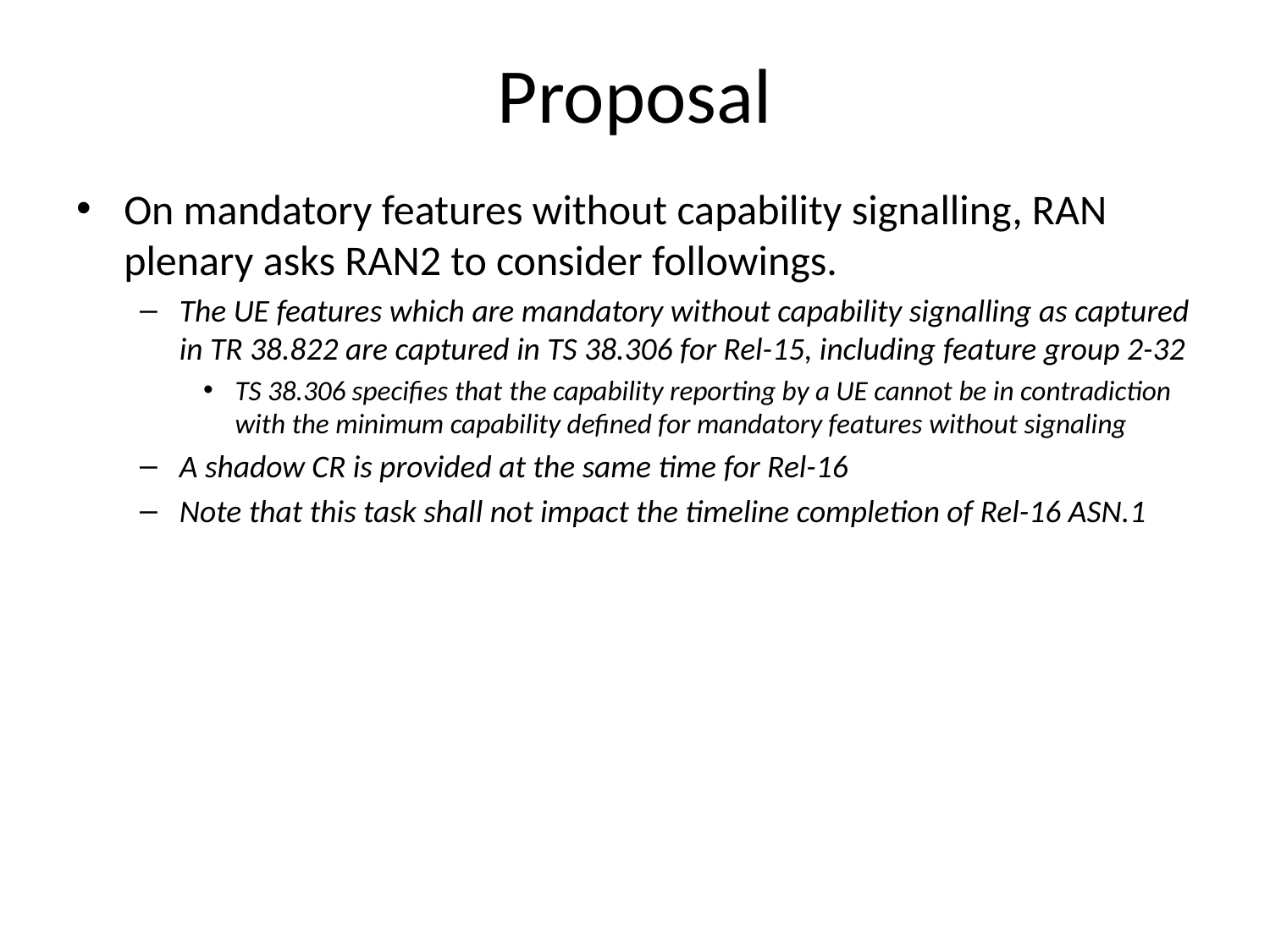

# Proposal
On mandatory features without capability signalling, RAN plenary asks RAN2 to consider followings.
The UE features which are mandatory without capability signalling as captured in TR 38.822 are captured in TS 38.306 for Rel-15, including feature group 2-32
TS 38.306 specifies that the capability reporting by a UE cannot be in contradiction with the minimum capability defined for mandatory features without signaling
A shadow CR is provided at the same time for Rel-16
Note that this task shall not impact the timeline completion of Rel-16 ASN.1